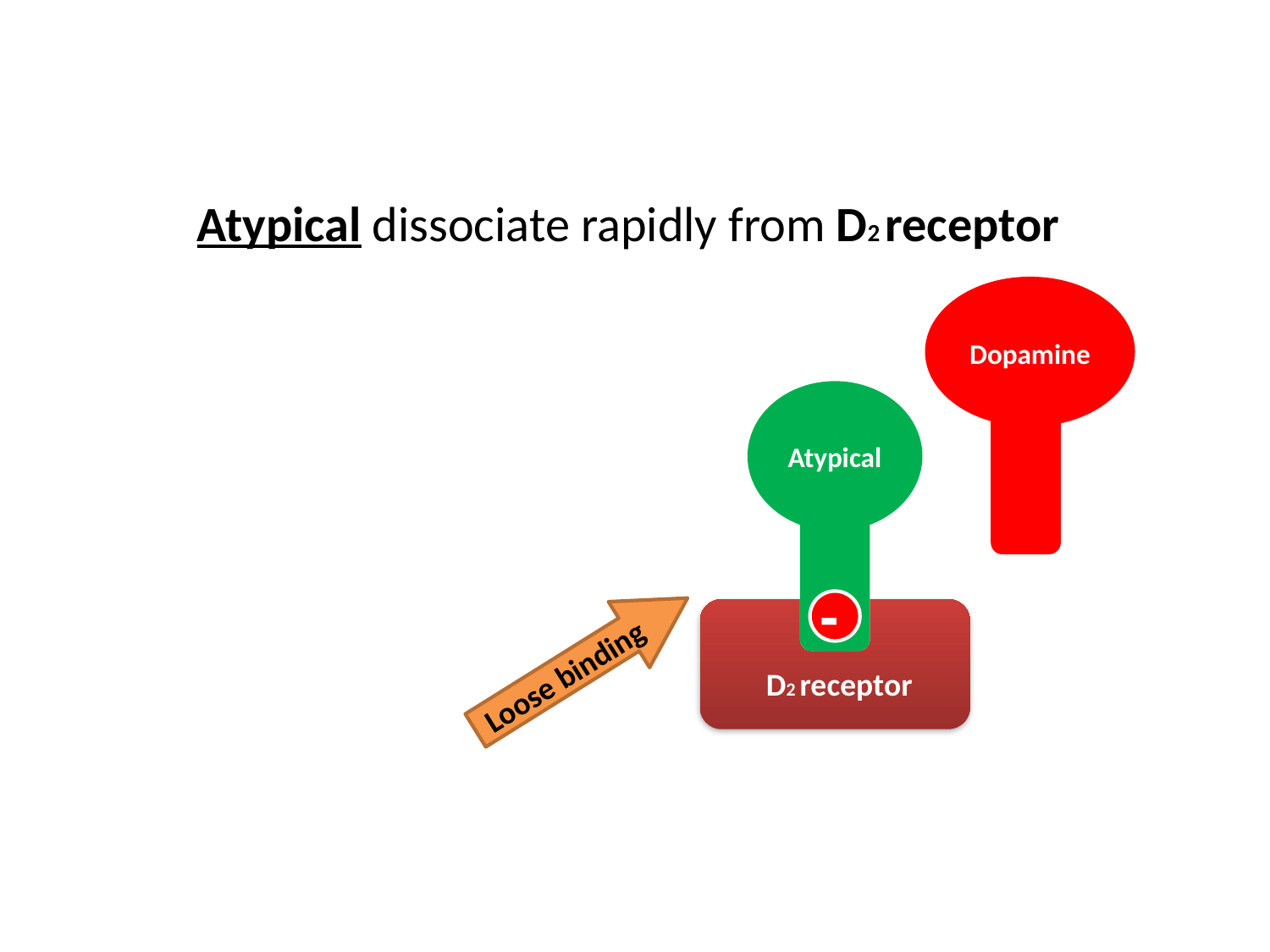

Atypical dissociate rapidly from D2 receptor
Dopamine

Atypical

-

D2 receptor
Loose binding